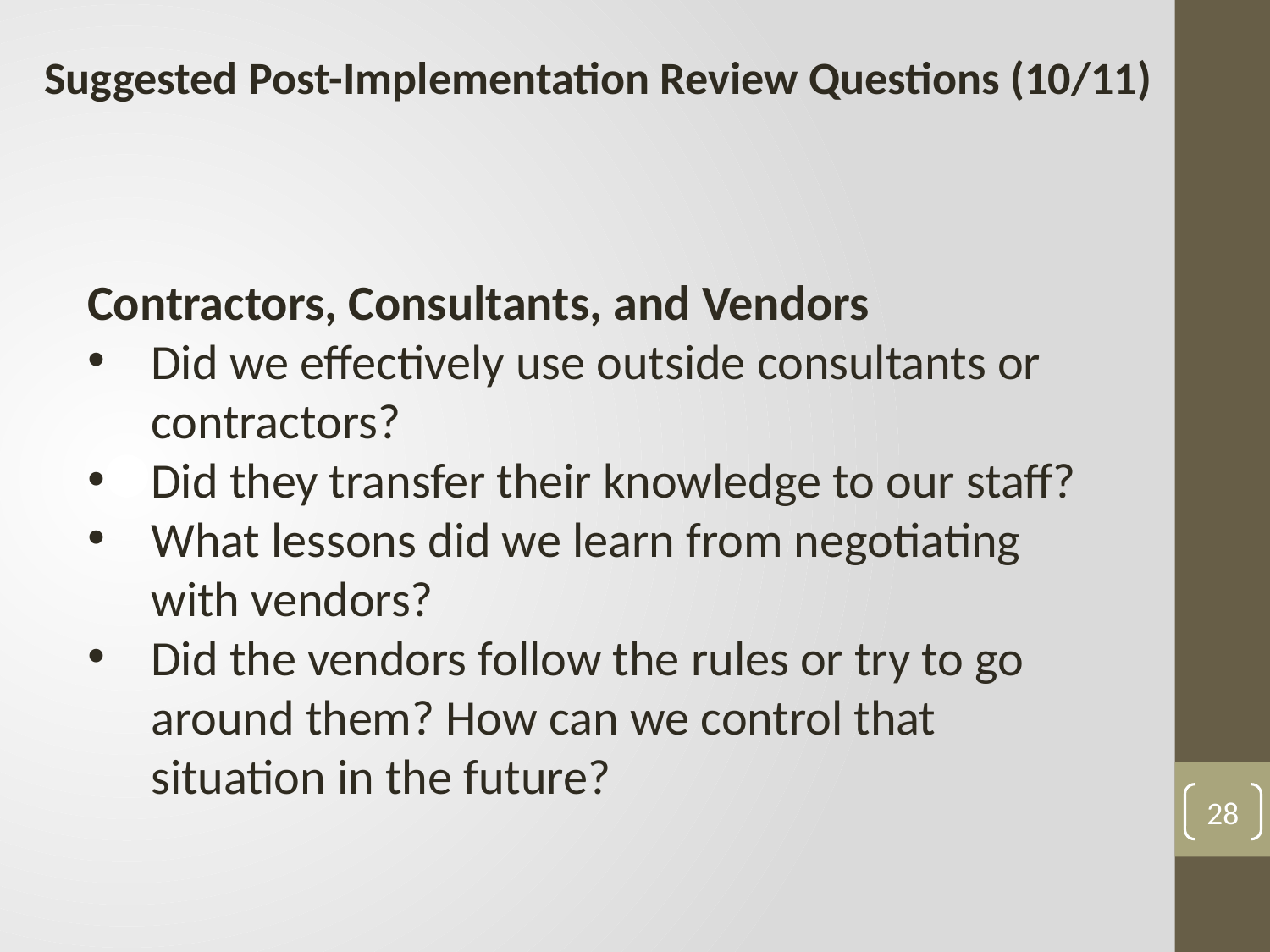

Suggested Post-Implementation Review Questions (10/11)
Contractors, Consultants, and Vendors
Did we effectively use outside consultants or contractors?
Did they transfer their knowledge to our staff?
What lessons did we learn from negotiating with vendors?
Did the vendors follow the rules or try to go around them? How can we control that situation in the future?
28